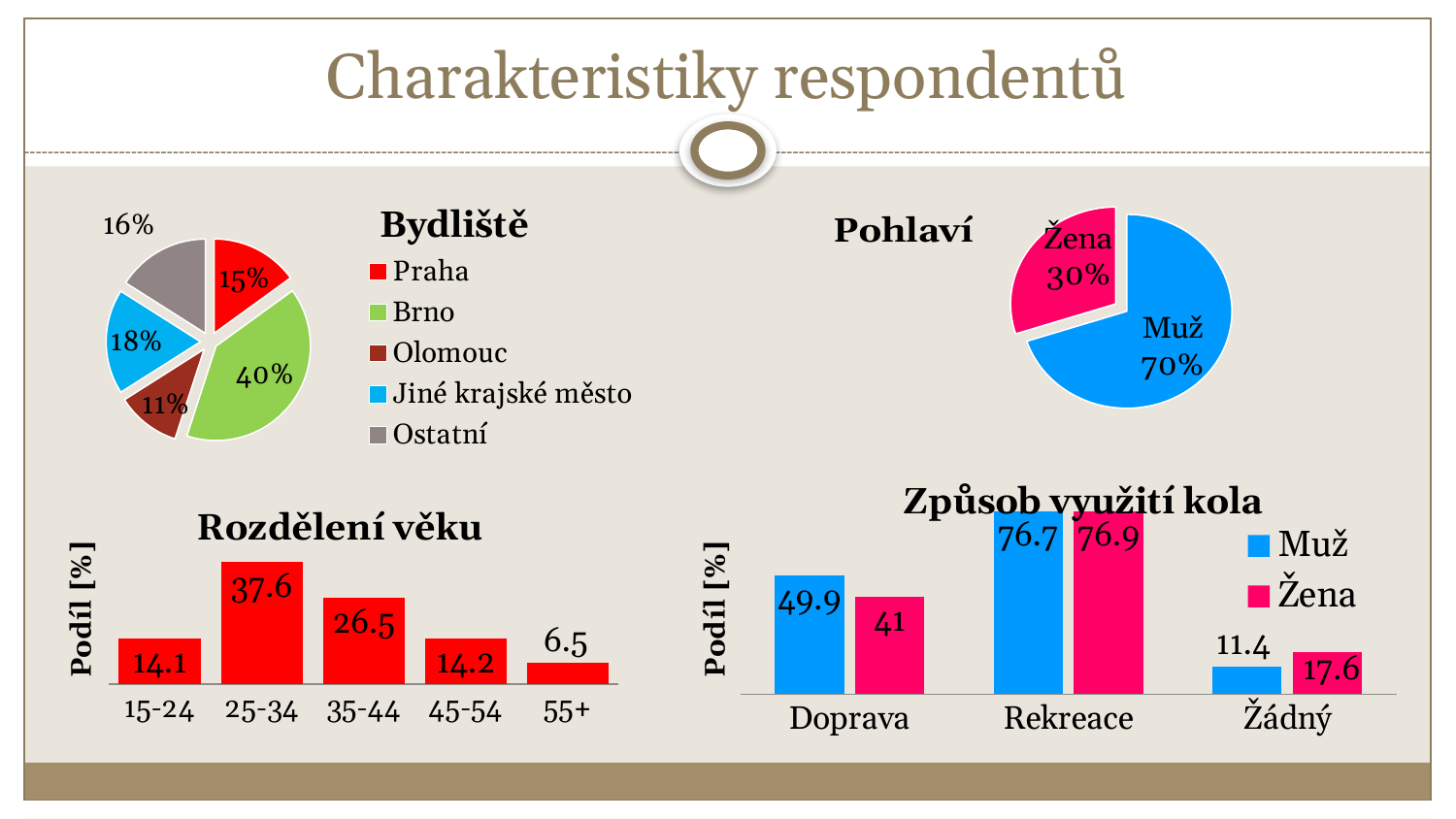

# Charakteristiky respondentů

### Chart: Pohlaví

| Category | Column1 |
|---|---|
| Muž | 70.0 |
| Žena | 30.0 |

### Chart: Bydliště

| Category | Bydliště |
|---|---|
| Praha | 15.0 |
| Brno | 40.0 |
| Olomouc | 11.0 |
| Jiné krajské město | 18.0 |
| Ostatní | 16.0 |

### Chart: Způsob využití kola

| Category | Muž | Žena |
|---|---|---|
| Doprava | 49.9 | 41.0 |
| Rekreace | 76.7 | 76.9 |
| Žádný | 11.4 | 17.6 |

### Chart: Rozdělení věku

| Category | Column1 |
|---|---|
| 15-24 | 14.1 |
| 25-34 | 37.6 |
| 35-44 | 26.5 |
| 45-54 | 14.2 |
| 55+ | 6.5 |